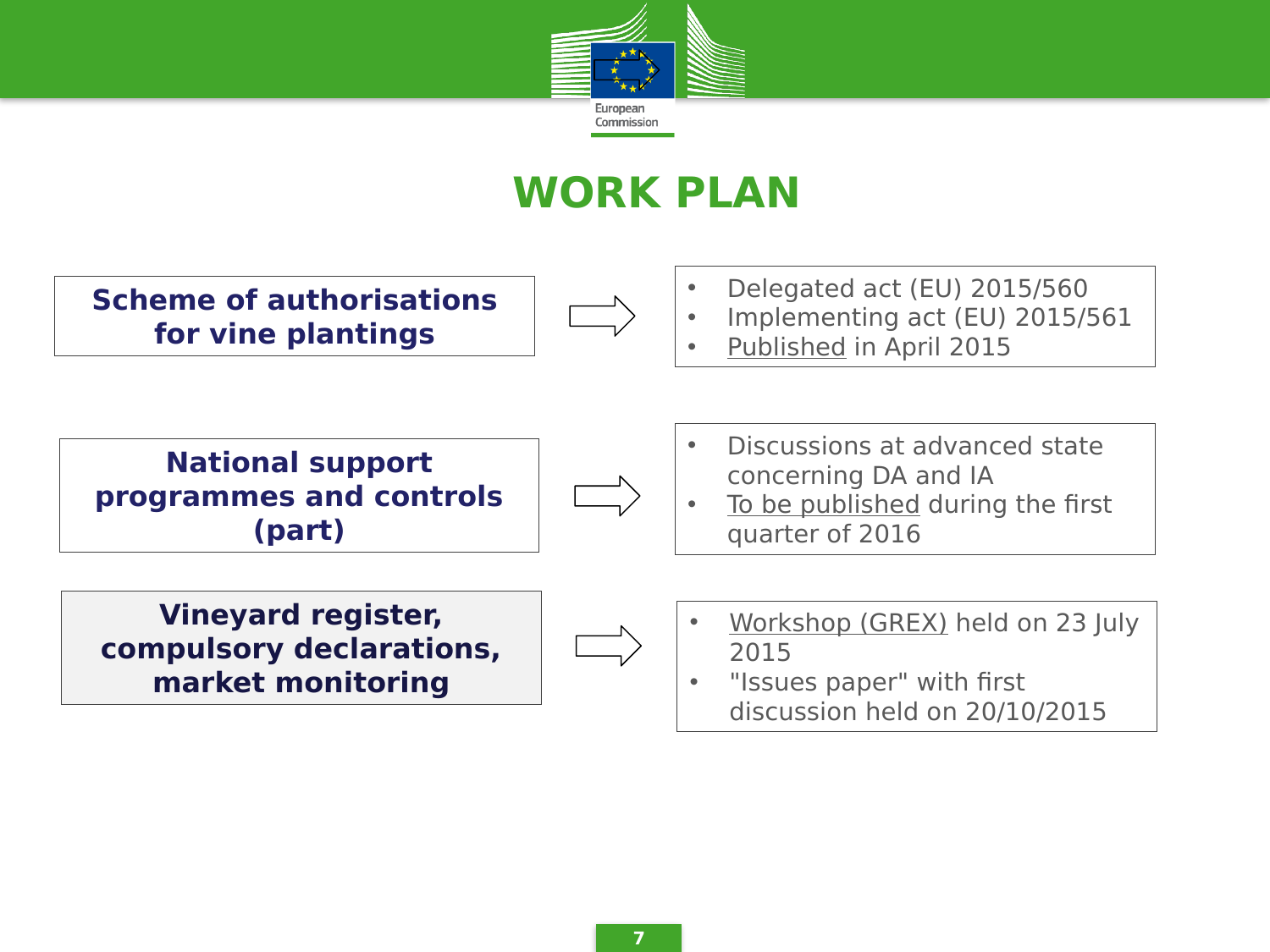

WORK PLAN
Delegated act (EU) 2015/560
Implementing act (EU) 2015/561
Published in April 2015
Scheme of authorisations for vine plantings

Discussions at advanced state concerning DA and IA
To be published during the first quarter of 2016
National support programmes and controls (part)

Vineyard register, compulsory declarations, market monitoring
Workshop (GREX) held on 23 July 2015
"Issues paper" with first discussion held on 20/10/2015

7